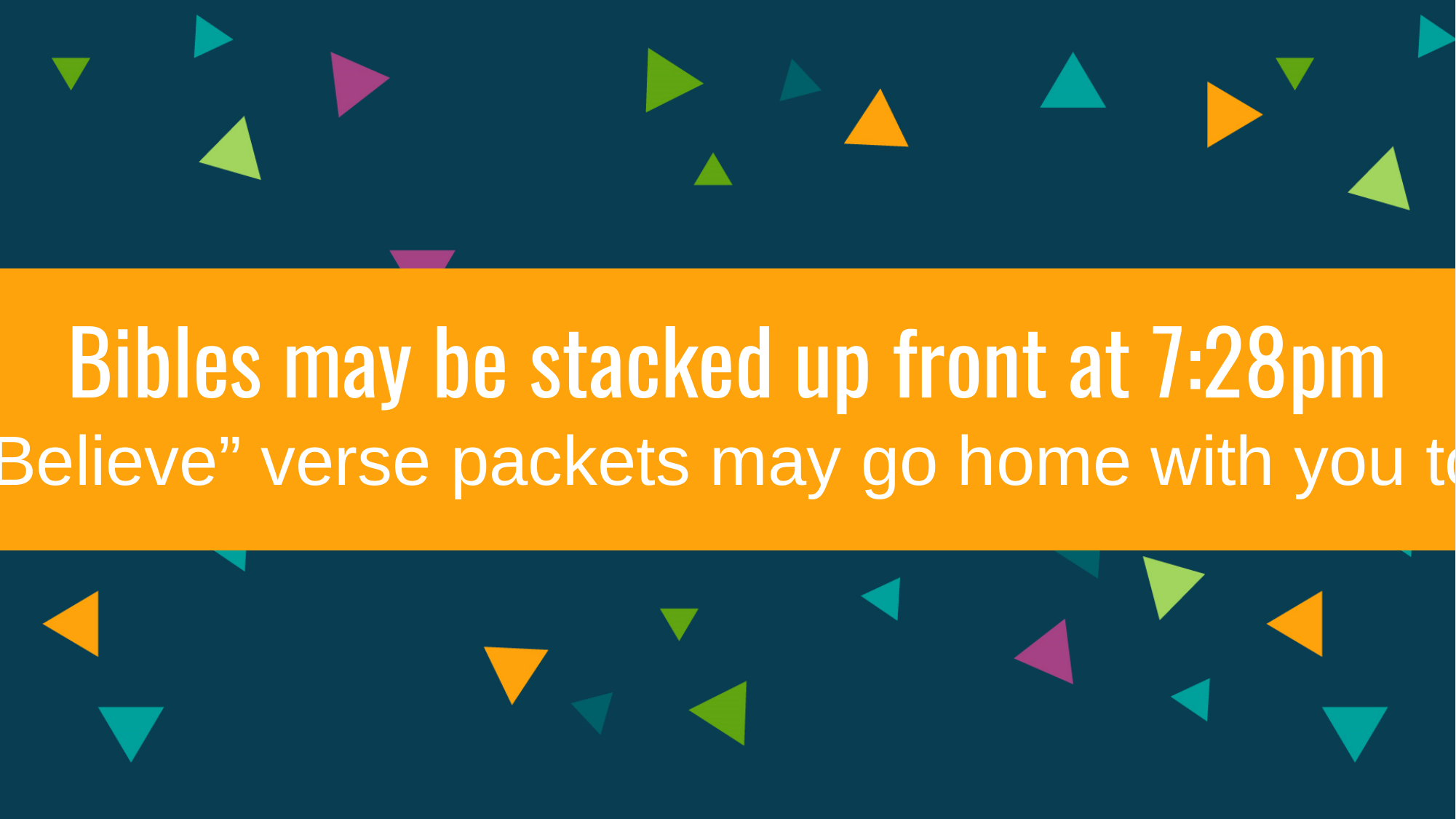

Bibles may be stacked up front at 7:28pm
“We Believe” verse packets may go home with you today.